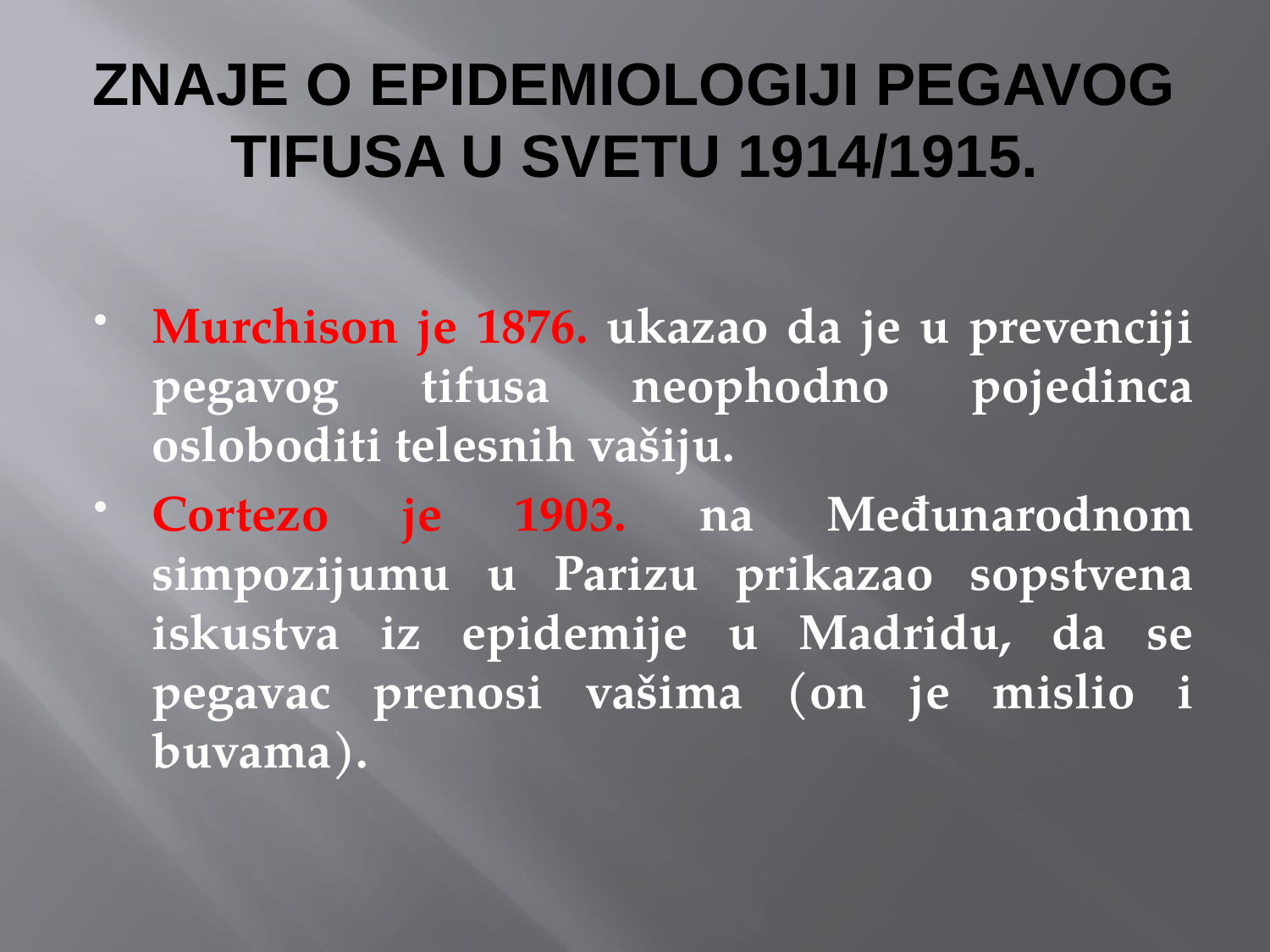

# ZNAJE O EPIDEMIOLOGIJI PEGAVOG TIFUSA U SVETU 1914/1915.
Murchison je 1876. ukazao da je u prevenciji pegavog tifusa neophodno pojedinca osloboditi telesnih vašiju.
Cortezo je 1903. na Međunarodnom simpozijumu u Parizu prikazao sopstvena iskustva iz epidemije u Madridu, da se pegavac prenosi vašima (on je mislio i buvama).